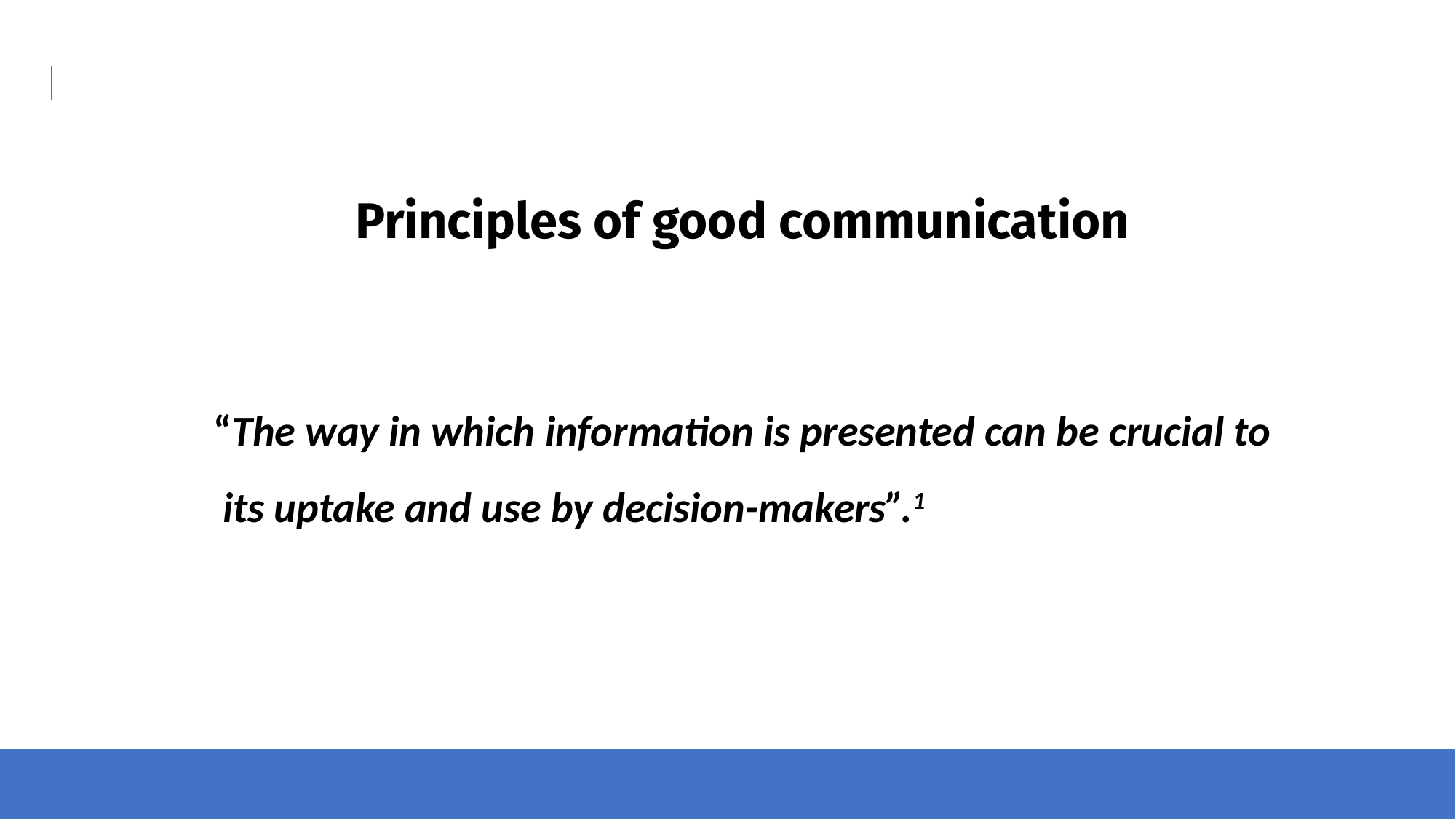

Principles of good communication

“The way in which information is presented can be crucial to
 its uptake and use by decision-makers”.1